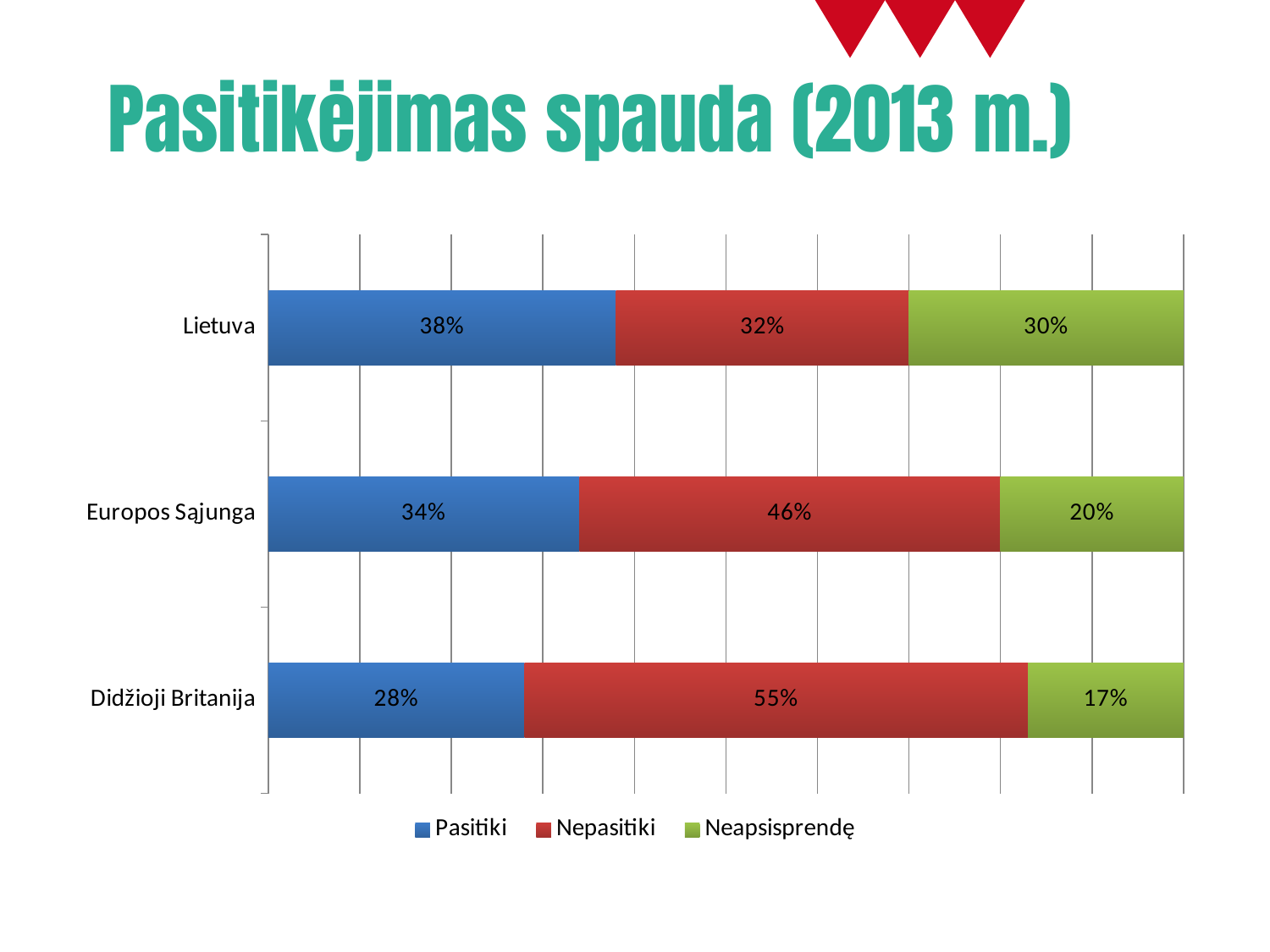

# Pasitikėjimas spauda (2013 m.)

### Chart

| Category | Pasitiki | Nepasitiki | Neapsisprendę |
|---|---|---|---|
| Didžioji Britanija | 0.2800000000000001 | 0.55 | 0.17 |
| Europos Sąjunga | 0.3400000000000001 | 0.46 | 0.2 |
| Lietuva | 0.3800000000000001 | 0.3200000000000001 | 0.3000000000000001 |